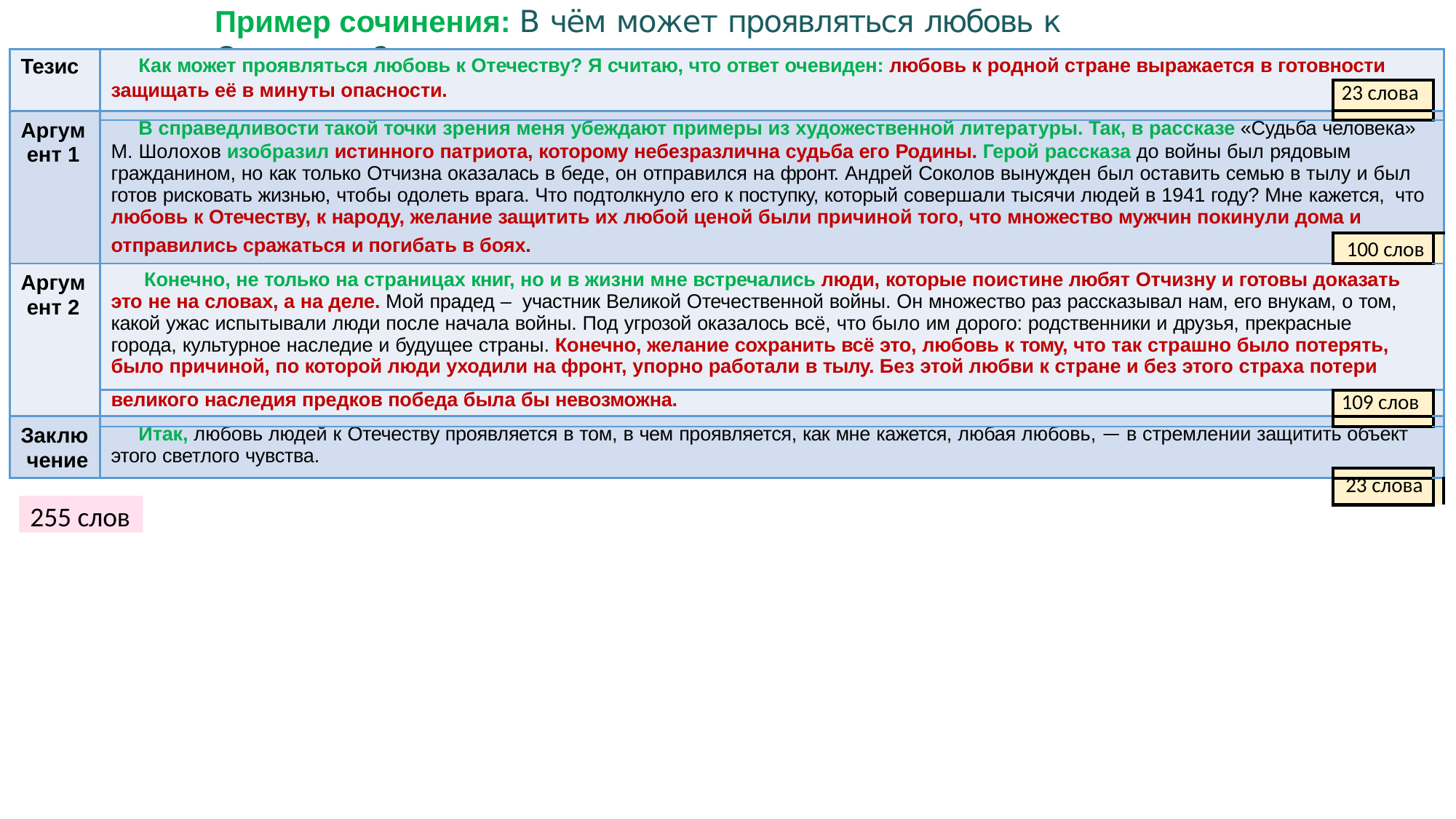

# Пример сочинения: В чём может проявляться любовь к Отечеству?
| Тезис | Как может проявляться любовь к Отечеству? Я считаю, что ответ очевиден: любовь к родной стране выражается в готовности |  |  |
| --- | --- | --- | --- |
|  | защищать её в минуты опасности. | 23 слова |  |
| Аргум ент 1 |  |  |  |
|  | В справедливости такой точки зрения меня убеждают примеры из художественной литературы. Так, в рассказе «Судьба человека» М. Шолохов изобразил истинного патриота, которому небезразлична судьба его Родины. Герой рассказа до войны был рядовым гражданином, но как только Отчизна оказалась в беде, он отправился на фронт. Андрей Соколов вынужден был оставить семью в тылу и был готов рисковать жизнью, чтобы одолеть врага. Что подтолкнуло его к поступку, который совершали тысячи людей в 1941 году? Мне кажется, что любовь к Отечеству, к народу, желание защитить их любой ценой были причиной того, что множество мужчин покинули дома и |  |  |
|  | отправились сражаться и погибать в боях. | 100 слов |  |
| Аргум ент 2 | Конечно, не только на страницах книг, но и в жизни мне встречались люди, которые поистине любят Отчизну и готовы доказать это не на словах, а на деле. Мой прадед – участник Великой Отечественной войны. Он множество раз рассказывал нам, его внукам, о том, какой ужас испытывали люди после начала войны. Под угрозой оказалось всё, что было им дорого: родственники и друзья, прекрасные города, культурное наследие и будущее страны. Конечно, желание сохранить всё это, любовь к тому, что так страшно было потерять, было причиной, по которой люди уходили на фронт, упорно работали в тылу. Без этой любви к стране и без этого страха потери |  |  |
|  | великого наследия предков победа была бы невозможна. | 109 слов |  |
| Заклю чение |  |  |  |
|  | Итак, любовь людей к Отечеству проявляется в том, в чем проявляется, как мне кажется, любая любовь, — в стремлении защитить объект этого светлого чувства. |  |  |
|  |  |  |  |
|  |  | 23 слова |  |
255 слов